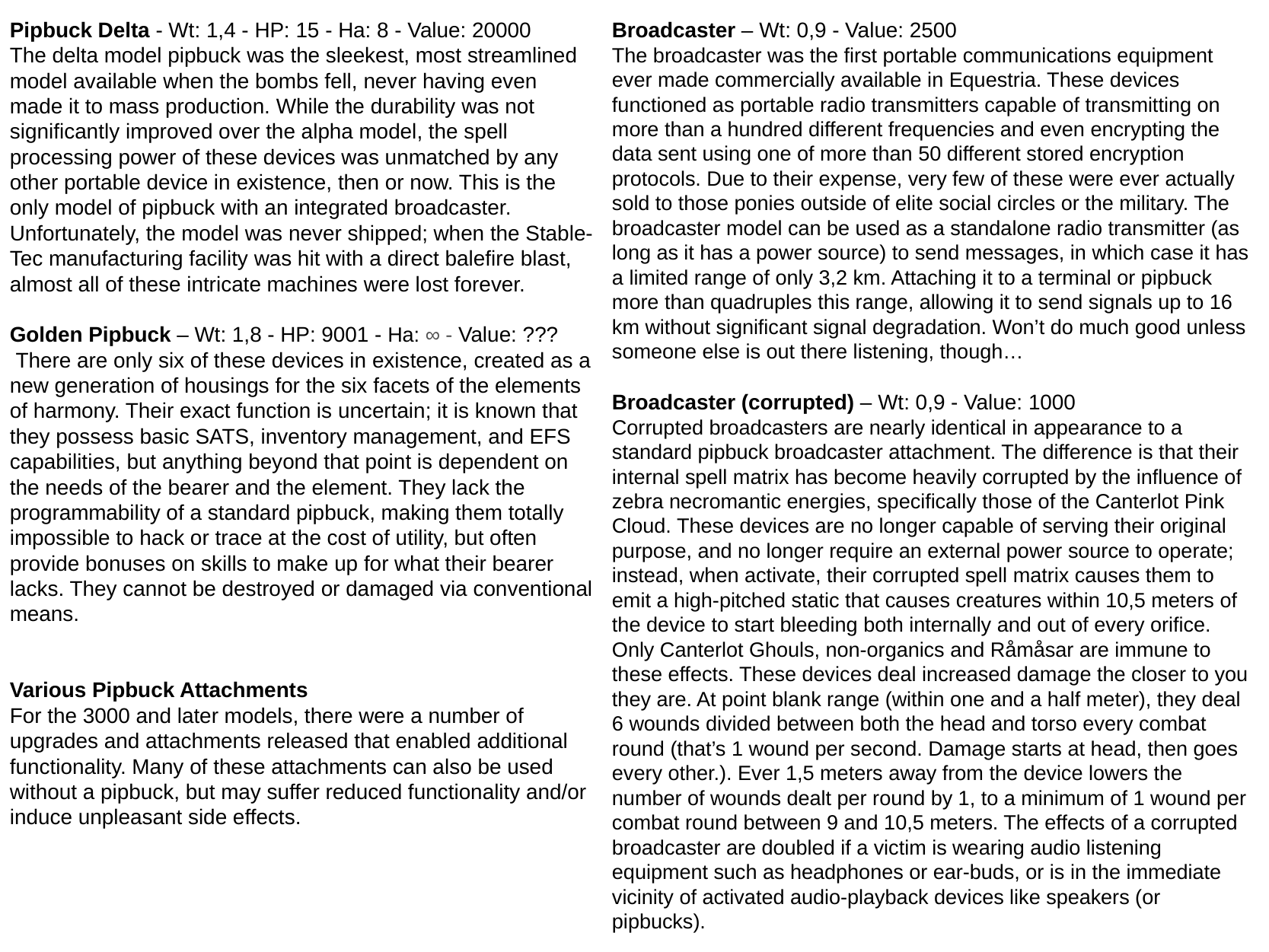

Pipbuck Delta - Wt: 1,4 - HP: 15 - Ha: 8 - Value: 20000
The delta model pipbuck was the sleekest, most streamlined model available when the bombs fell, never having even made it to mass production. While the durability was not significantly improved over the alpha model, the spell processing power of these devices was unmatched by any other portable device in existence, then or now. This is the only model of pipbuck with an integrated broadcaster. Unfortunately, the model was never shipped; when the Stable-Tec manufacturing facility was hit with a direct balefire blast, almost all of these intricate machines were lost forever.

Golden Pipbuck – Wt: 1,8 - HP: 9001 - Ha: ∞ - Value: ???
 There are only six of these devices in existence, created as a new generation of housings for the six facets of the elements of harmony. Their exact function is uncertain; it is known that they possess basic SATS, inventory management, and EFS capabilities, but anything beyond that point is dependent on the needs of the bearer and the element. They lack the  programmability of a standard pipbuck, making them totally impossible to hack or trace at the cost of utility, but often provide bonuses on skills to make up for what their bearer lacks. They cannot be destroyed or damaged via conventional means.

Various Pipbuck Attachments
For the 3000 and later models, there were a number of upgrades and attachments released that enabled additional functionality. Many of these attachments can also be used without a pipbuck, but may suffer reduced functionality and/or induce unpleasant side effects.

Broadcaster – Wt: 0,9 - Value: 2500
The broadcaster was the first portable communications equipment ever made commercially available in Equestria. These devices functioned as portable radio transmitters capable of transmitting on more than a hundred different frequencies and even encrypting the data sent using one of more than 50 different stored encryption protocols. Due to their expense, very few of these were ever actually sold to those ponies outside of elite social circles or the military. The broadcaster model can be used as a standalone radio transmitter (as long as it has a power source) to send messages, in which case it has a limited range of only 3,2 km. Attaching it to a terminal or pipbuck more than quadruples this range, allowing it to send signals up to 16 km without significant signal degradation. Won’t do much good unless someone else is out there listening, though…

Broadcaster (corrupted) – Wt: 0,9 - Value: 1000
Corrupted broadcasters are nearly identical in appearance to a standard pipbuck broadcaster attachment. The difference is that their internal spell matrix has become heavily corrupted by the influence of zebra necromantic energies, specifically those of the Canterlot Pink Cloud. These devices are no longer capable of serving their original purpose, and no longer require an external power source to operate; instead, when activate, their corrupted spell matrix causes them to emit a high-pitched static that causes creatures within 10,5 meters of the device to start bleeding both internally and out of every orifice. Only Canterlot Ghouls, non-organics and Råmåsar are immune to these effects. These devices deal increased damage the closer to you they are. At point blank range (within one and a half meter), they deal 6 wounds divided between both the head and torso every combat round (that’s 1 wound per second. Damage starts at head, then goes every other.). Ever 1,5 meters away from the device lowers the number of wounds dealt per round by 1, to a minimum of 1 wound per combat round between 9 and 10,5 meters. The effects of a corrupted broadcaster are doubled if a victim is wearing audio listening equipment such as headphones or ear-buds, or is in the immediate vicinity of activated audio-playback devices like speakers (or pipbucks).